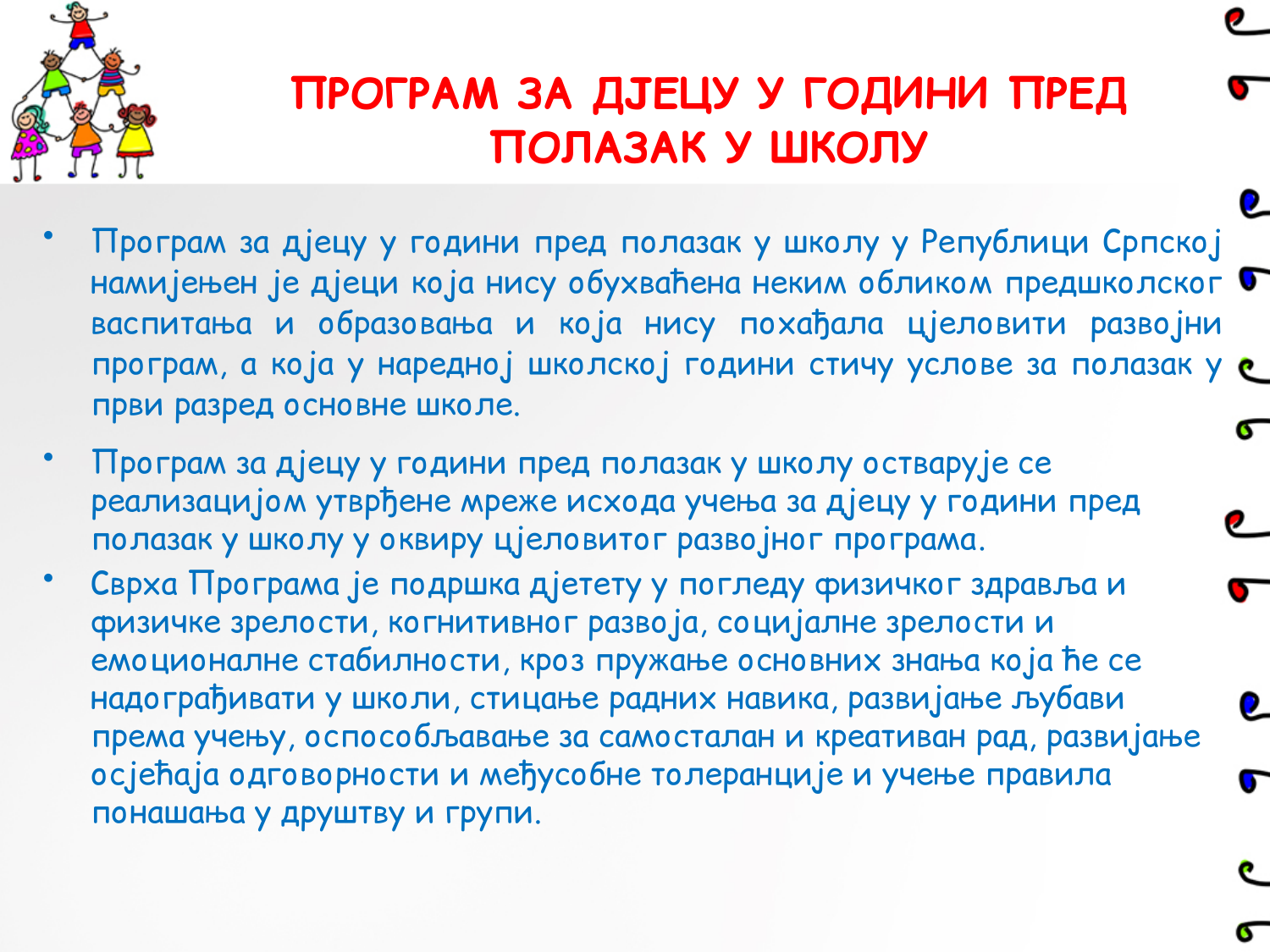

# ПРОГРАМ ЗА ДЈЕЦУ У ГОДИНИ ПРЕД ПОЛАЗАК У ШКОЛУ
Програм за дјецу у години пред полазак у школу у Републици Српској намијењен је дјеци која нису обухваћена неким обликом предшколског васпитања и образовања и која нису похађала цјеловити развојни програм, а која у наредној школској години стичу услове за полазак у први разред основне школе.
Програм за дјецу у години пред полазак у школу остварује се реализацијом утврђене мреже исхода учења за дјецу у години пред полазак у школу у оквиру цјеловитог развојног програма.
Сврха Програма је подршка дјетету у погледу физичког здравља и физичке зрелости, когнитивног развоја, социјалне зрелости и емоционалне стабилности, кроз пружање основних знања која ће се надограђивати у школи, стицање радних навика, развијање љубави према учењу, оспособљавање за самосталан и креативан рад, развијање осјећаја одговорности и међусобне толеранције и учење правила понашања у друштву и групи.